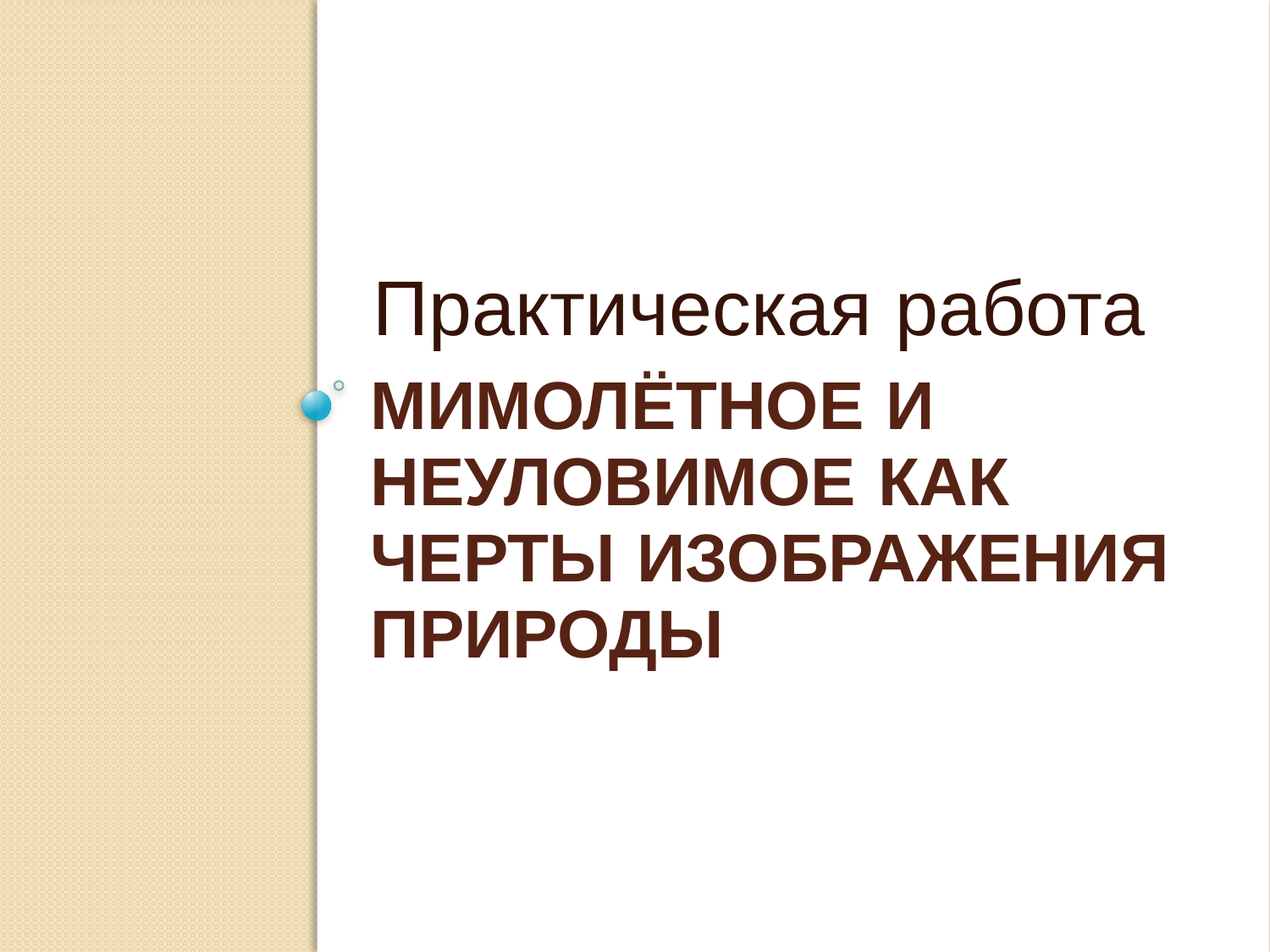

Практическая работа
# Мимолётное и неуловимое как черты изображения природы